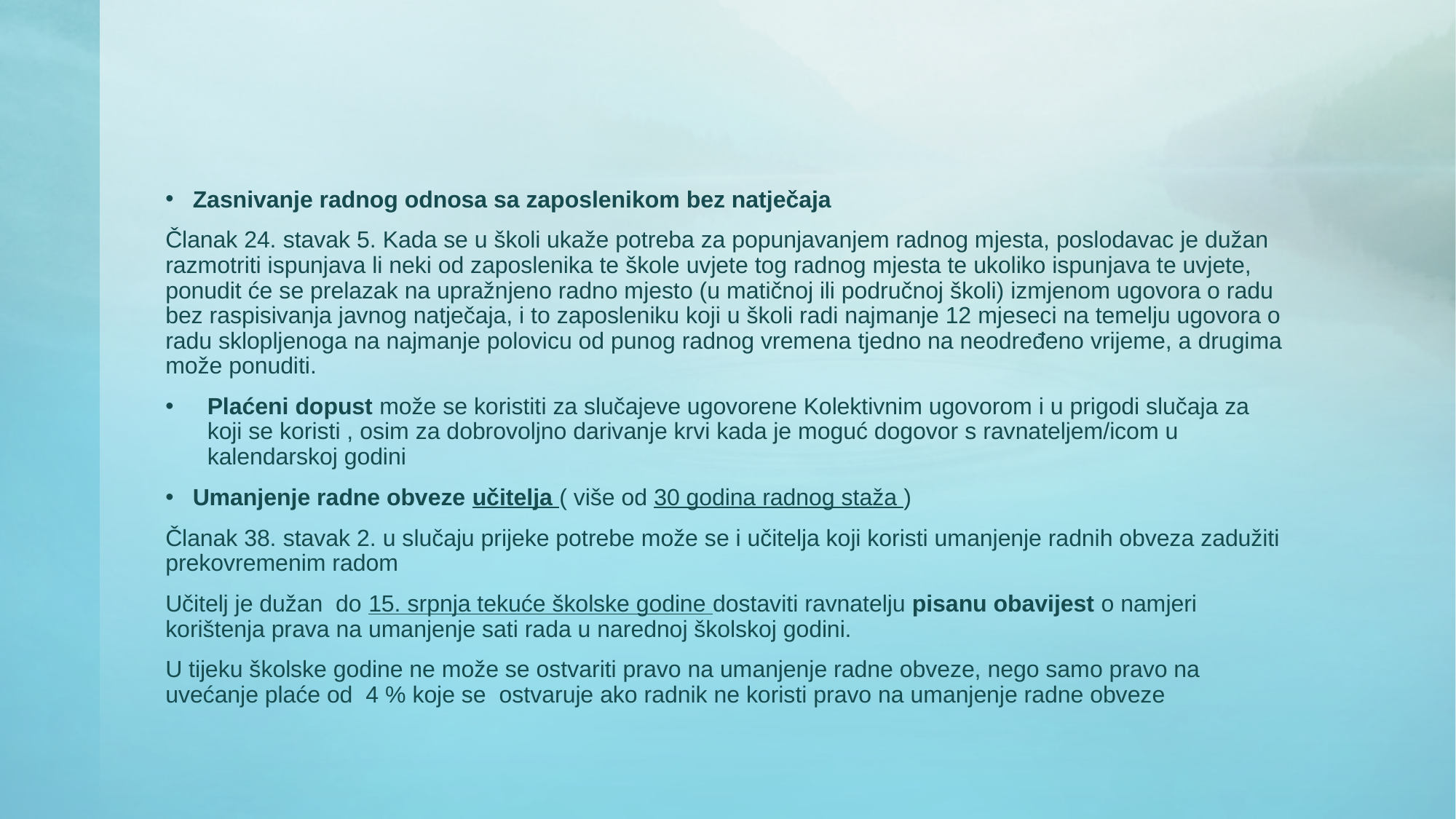

#
Zasnivanje radnog odnosa sa zaposlenikom bez natječaja
Članak 24. stavak 5. Kada se u školi ukaže potreba za popunjavanjem radnog mjesta, poslodavac je dužan razmotriti ispunjava li neki od zaposlenika te škole uvjete tog radnog mjesta te ukoliko ispunjava te uvjete, ponudit će se prelazak na upražnjeno radno mjesto (u matičnoj ili područnoj školi) izmjenom ugovora o radu bez raspisivanja javnog natječaja, i to zaposleniku koji u školi radi najmanje 12 mjeseci na temelju ugovora o radu sklopljenoga na najmanje polovicu od punog radnog vremena tjedno na neodređeno vrijeme, a drugima može ponuditi.
Plaćeni dopust može se koristiti za slučajeve ugovorene Kolektivnim ugovorom i u prigodi slučaja za koji se koristi , osim za dobrovoljno darivanje krvi kada je moguć dogovor s ravnateljem/icom u kalendarskoj godini
Umanjenje radne obveze učitelja ( više od 30 godina radnog staža )
Članak 38. stavak 2. u slučaju prijeke potrebe može se i učitelja koji koristi umanjenje radnih obveza zadužiti prekovremenim radom
Učitelj je dužan  do 15. srpnja tekuće školske godine dostaviti ravnatelju pisanu obavijest o namjeri korištenja prava na umanjenje sati rada u narednoj školskoj godini.
U tijeku školske godine ne može se ostvariti pravo na umanjenje radne obveze, nego samo pravo na uvećanje plaće od  4 % koje se  ostvaruje ako radnik ne koristi pravo na umanjenje radne obveze